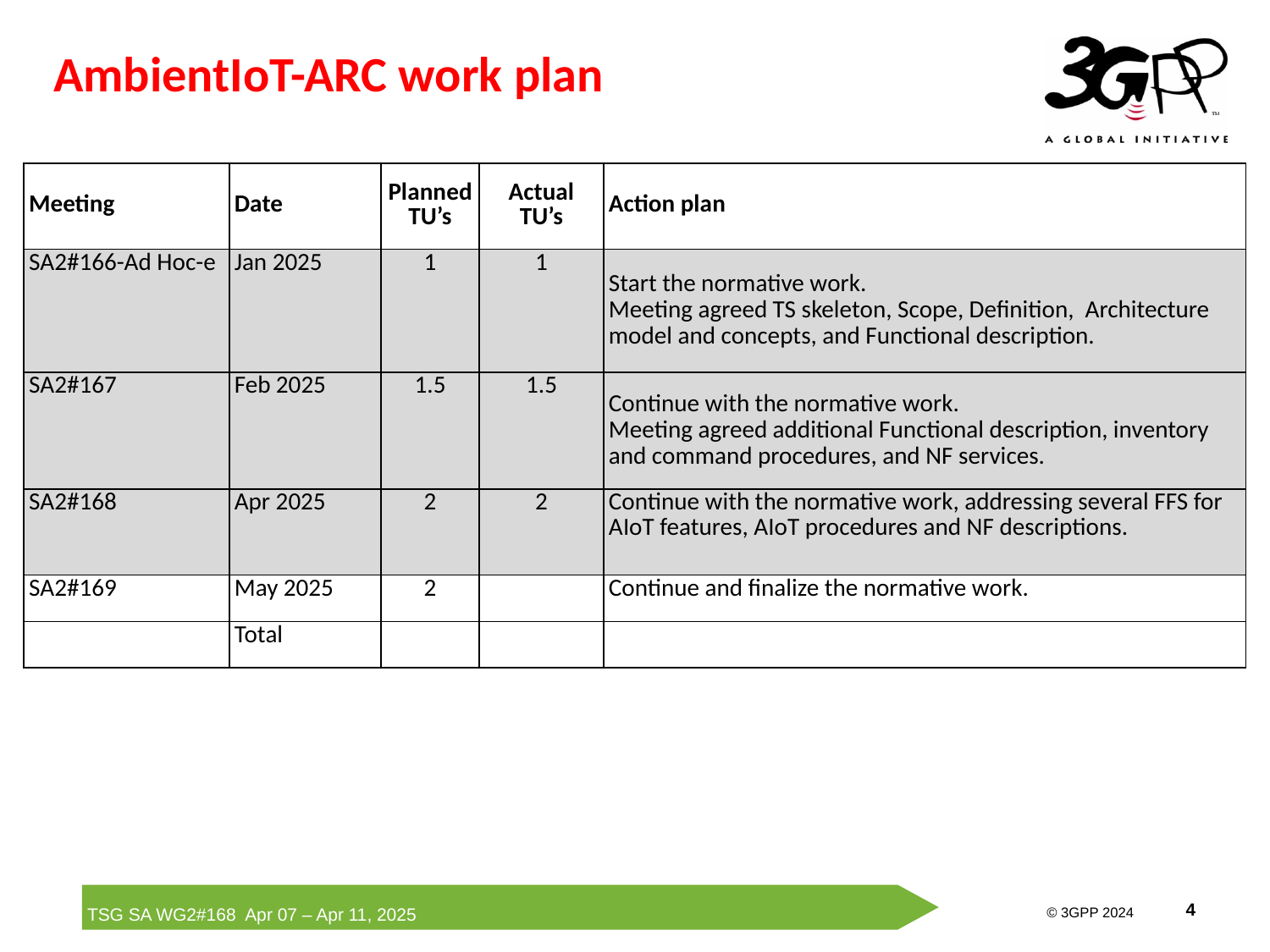

AmbientIoT-ARC work plan
| Meeting | Date | Planned TU’s | Actual TU’s | Action plan |
| --- | --- | --- | --- | --- |
| SA2#166-Ad Hoc-e | Jan 2025 | 1 | 1 | Start the normative work. Meeting agreed TS skeleton, Scope, Definition, Architecture model and concepts, and Functional description. |
| SA2#167 | Feb 2025 | 1.5 | 1.5 | Continue with the normative work. Meeting agreed additional Functional description, inventory and command procedures, and NF services. |
| SA2#168 | Apr 2025 | 2 | 2 | Continue with the normative work, addressing several FFS for AIoT features, AIoT procedures and NF descriptions. |
| SA2#169 | May 2025 | 2 |  | Continue and finalize the normative work. |
|  | Total |  |  |  |